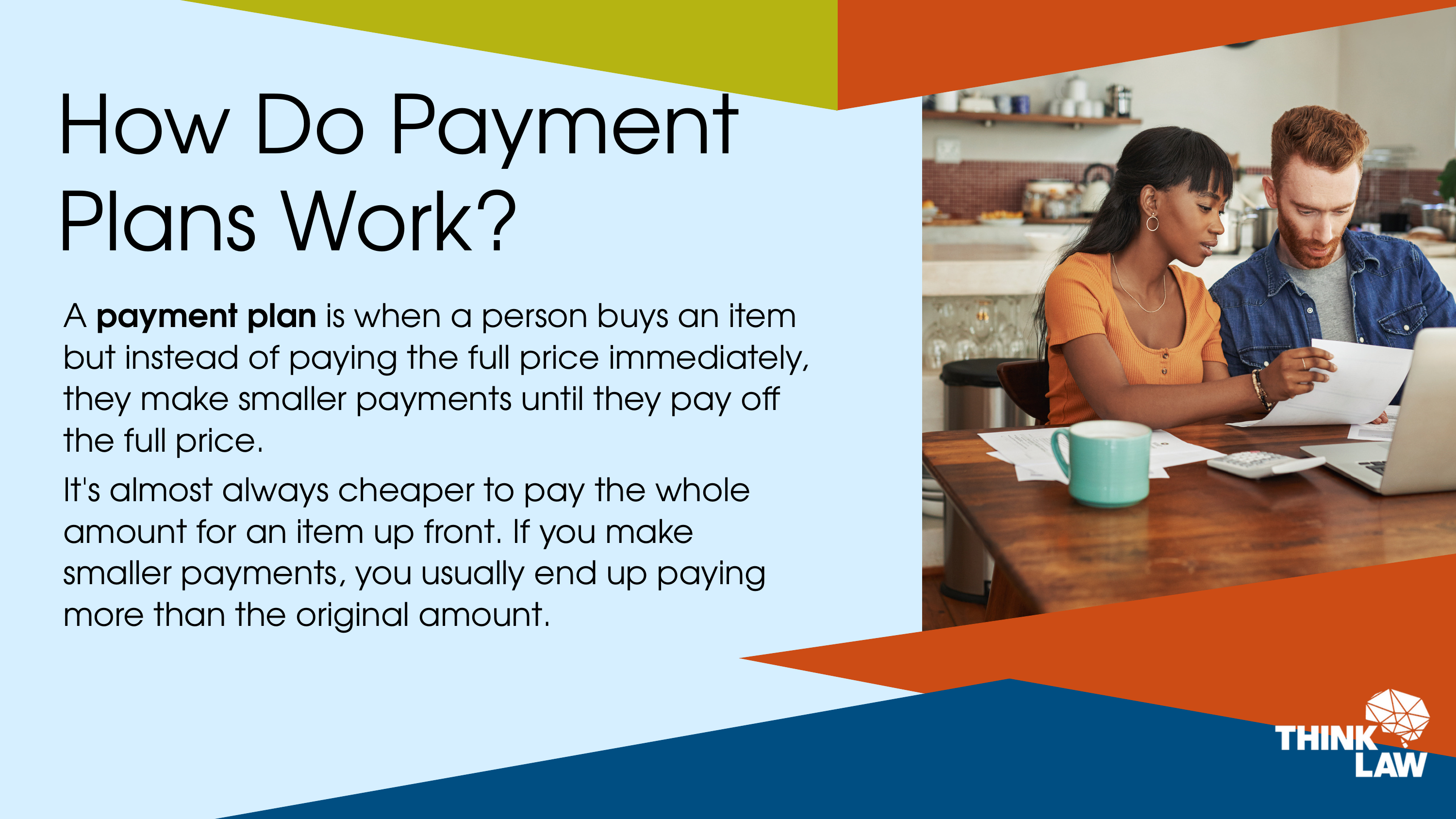

How Do Payment Plans Work?

A payment plan is when a person buys an item but instead of paying the full price immediately, they make smaller payments until they pay off the full price.
It's almost always cheaper to pay the whole amount for an item up front. If you make smaller payments, you usually end up paying more than the original amount.